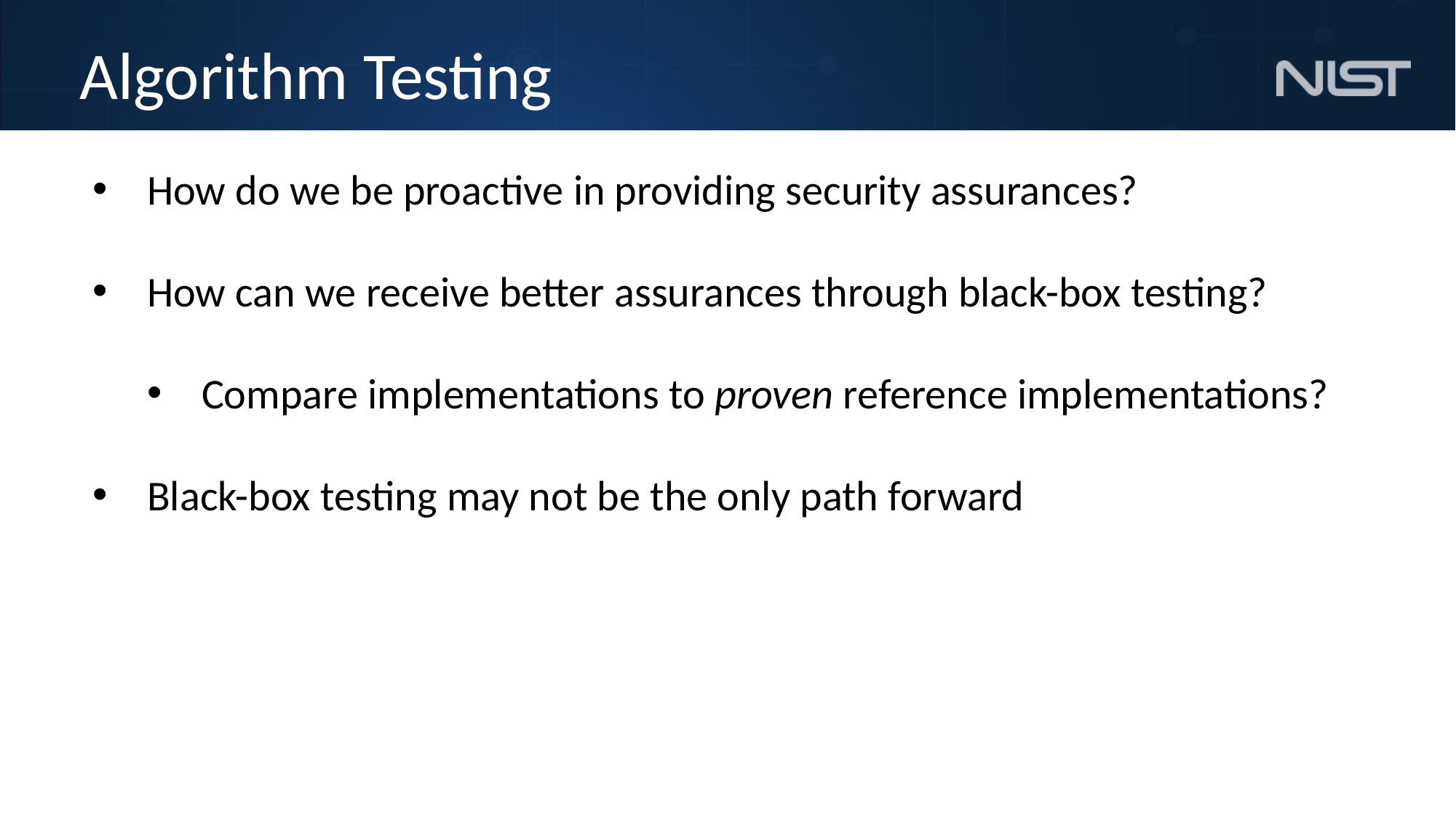

# Algorithm Testing
How do we be proactive in providing security assurances?
How can we receive better assurances through black-box testing?
Compare implementations to proven reference implementations?
Black-box testing may not be the only path forward